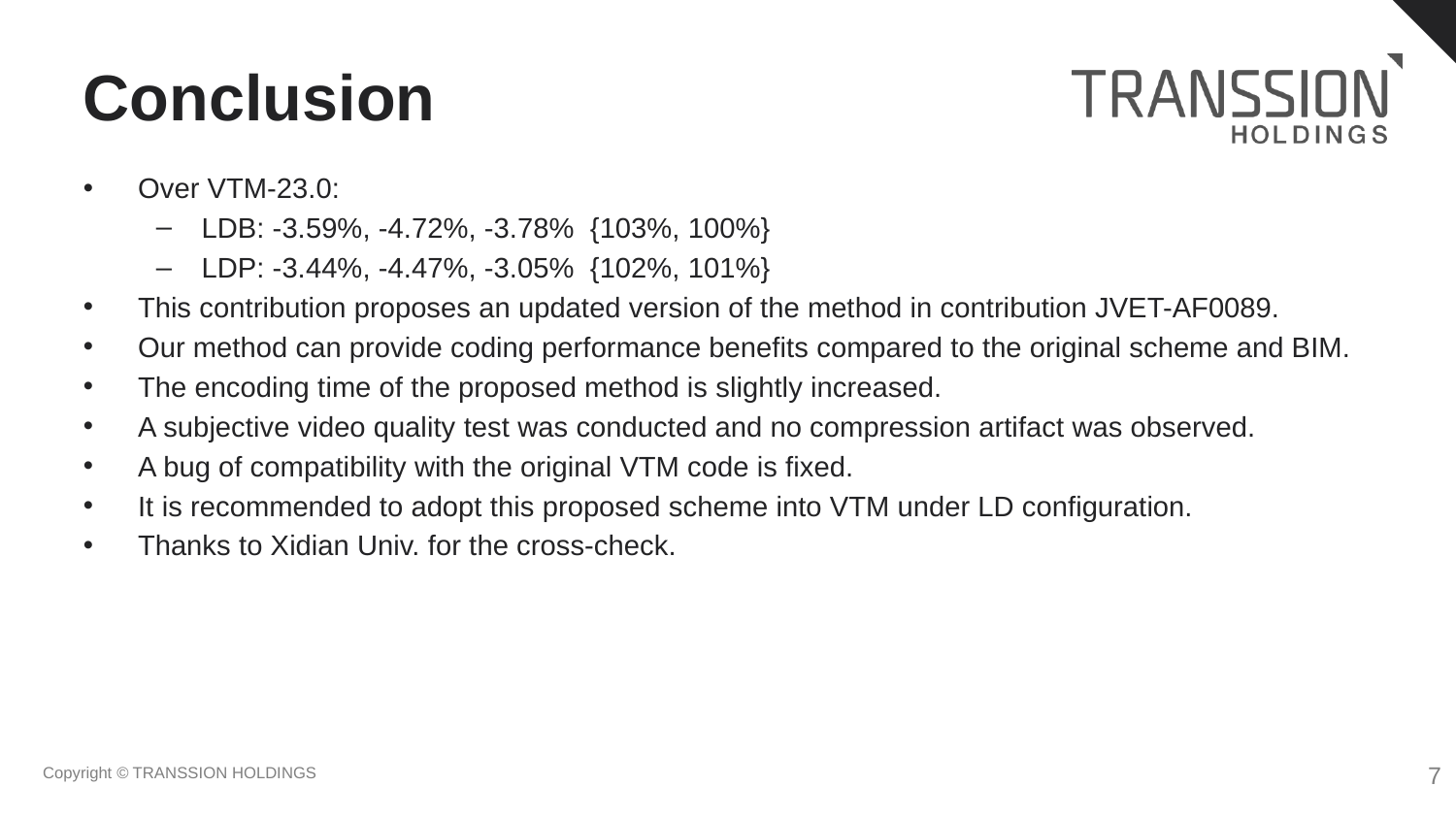

# Conclusion
Over VTM-23.0:
LDB: -3.59%, -4.72%, -3.78%  {103%, 100%}
LDP: -3.44%, -4.47%, -3.05%  {102%, 101%}
This contribution proposes an updated version of the method in contribution JVET-AF0089.
Our method can provide coding performance benefits compared to the original scheme and BIM.
The encoding time of the proposed method is slightly increased.
A subjective video quality test was conducted and no compression artifact was observed.
A bug of compatibility with the original VTM code is fixed.
It is recommended to adopt this proposed scheme into VTM under LD configuration.
Thanks to Xidian Univ. for the cross-check.

7